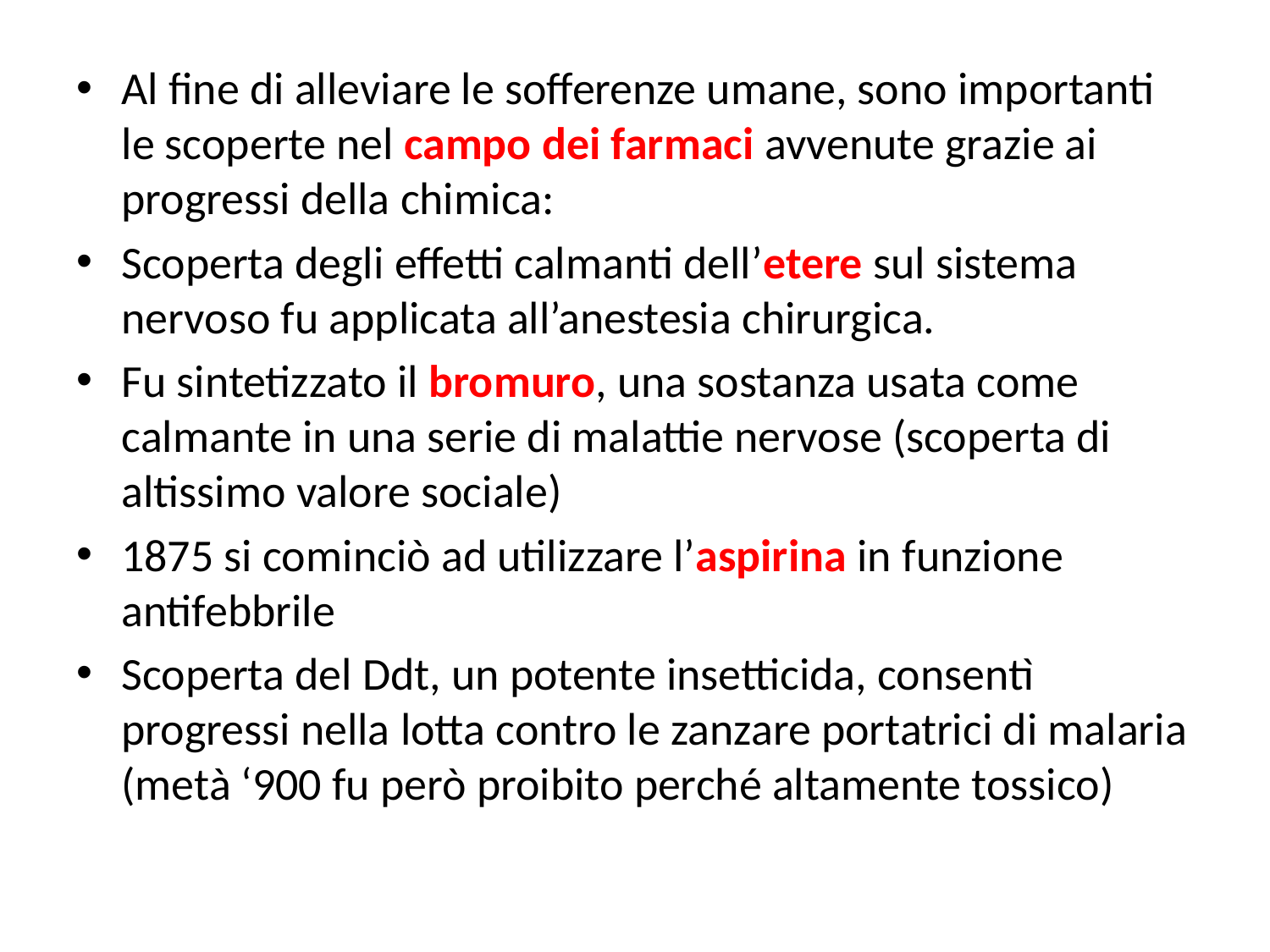

# Al fine di alleviare le sofferenze umane, sono importanti le scoperte nel campo dei farmaci avvenute grazie ai progressi della chimica:
Scoperta degli effetti calmanti dell’etere sul sistema nervoso fu applicata all’anestesia chirurgica.
Fu sintetizzato il bromuro, una sostanza usata come calmante in una serie di malattie nervose (scoperta di altissimo valore sociale)
1875 si cominciò ad utilizzare l’aspirina in funzione antifebbrile
Scoperta del Ddt, un potente insetticida, consentì progressi nella lotta contro le zanzare portatrici di malaria (metà ‘900 fu però proibito perché altamente tossico)